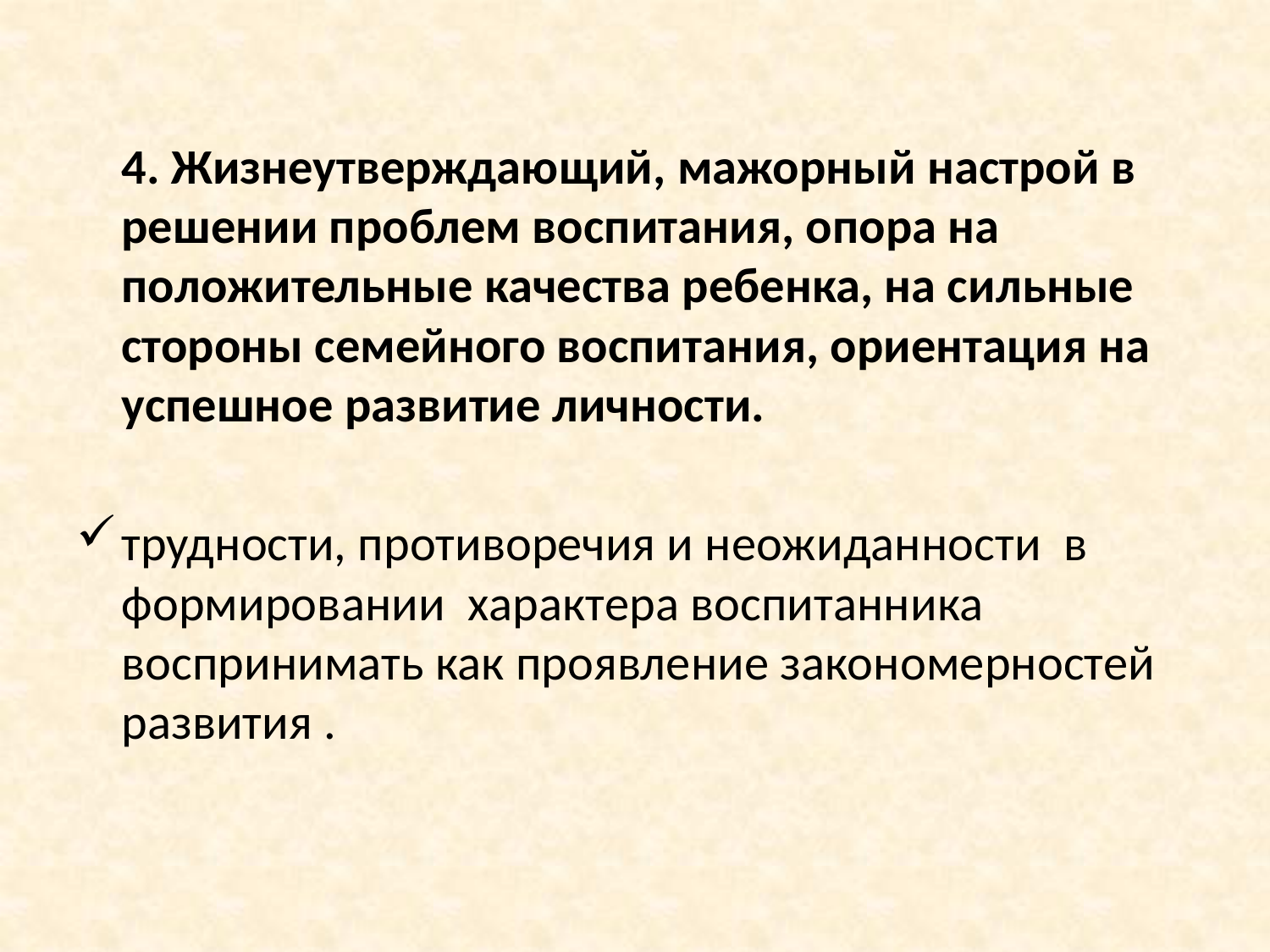

4. Жизнеутверждающий, мажорный настрой в решении проблем воспитания, опора на положительные качества ребенка, на сильные стороны семейного воспитания, ориентация на успешное развитие личности.

трудности, противоречия и неожиданности  в формировании  характера воспитанника воспринимать как проявление закономерностей развития .